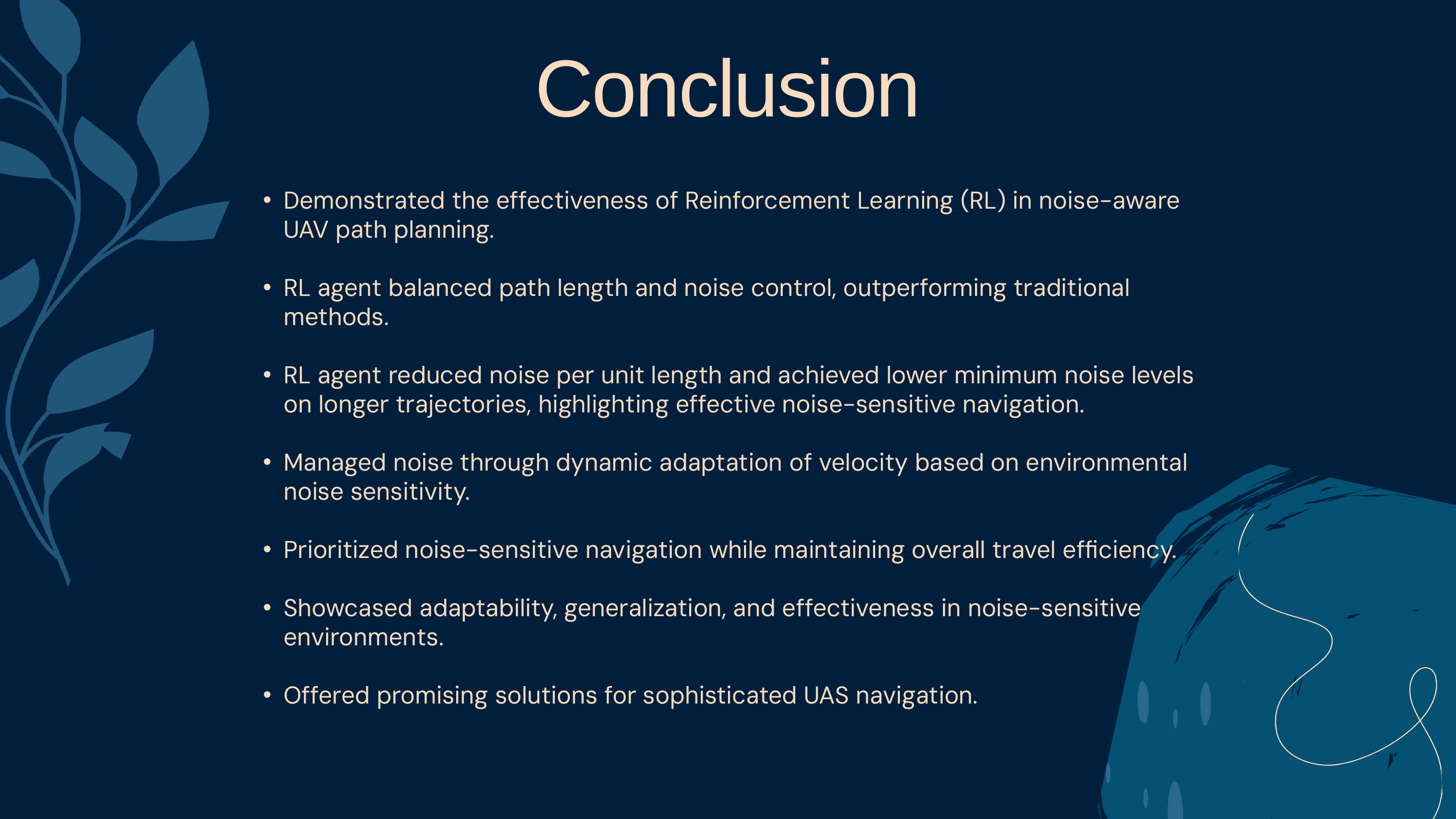

Conclusion
Demonstrated the effectiveness of Reinforcement Learning (RL) in noise-aware UAV path planning.

RL agent balanced path length and noise control, outperforming traditional methods.

RL agent reduced noise per unit length and achieved lower minimum noise levels on longer trajectories, highlighting effective noise-sensitive navigation.

Managed noise through dynamic adaptation of velocity based on environmental noise sensitivity.

Prioritized noise-sensitive navigation while maintaining overall travel efficiency.

Showcased adaptability, generalization, and effectiveness in noise-sensitive environments.

Offered promising solutions for sophisticated UAS navigation.